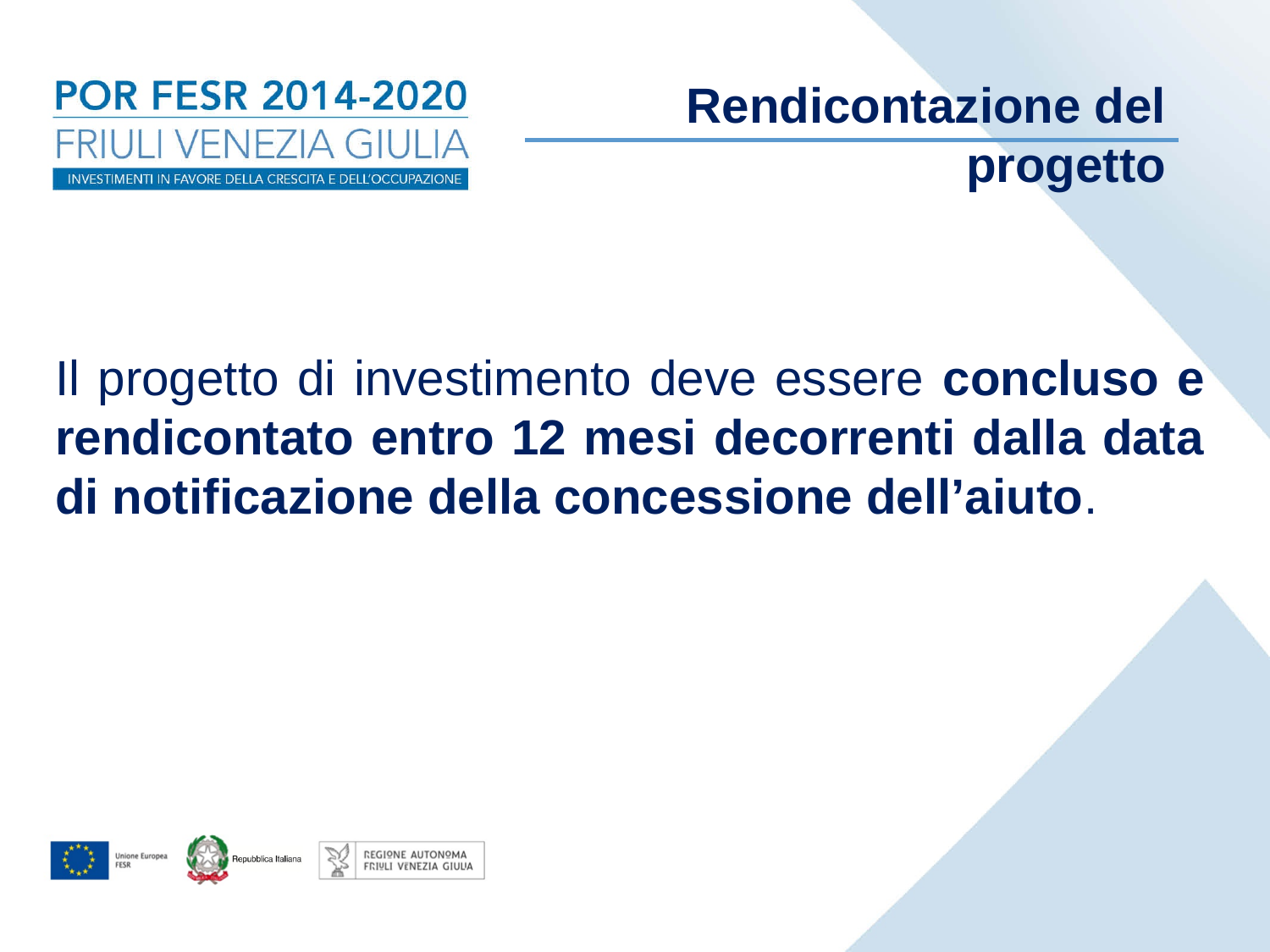

Rendicontazione del progetto
Il progetto di investimento deve essere concluso e rendicontato entro 12 mesi decorrenti dalla data di notificazione della concessione dell’aiuto.